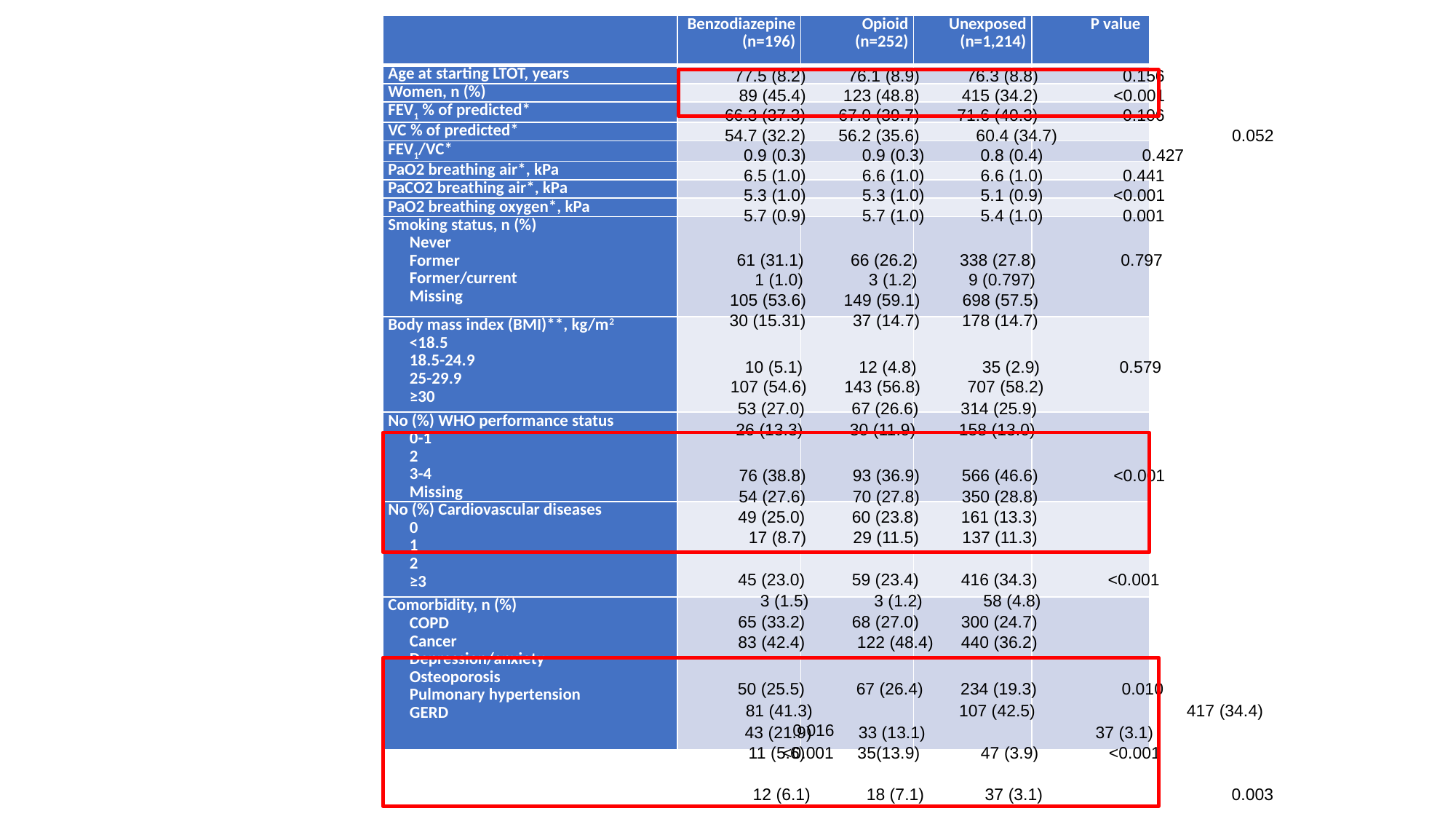

|  | Benzodiazepine (n=196) | Opioid (n=252) | Unexposed (n=1,214) | P value |
| --- | --- | --- | --- | --- |
| Age at starting LTOT, years |  |  |  |  |
| Women, n (%) |  |  |  |  |
| FEV1 % of predicted\* |  |  |  |  |
| VC % of predicted\* |  |  |  |  |
| FEV1/VC\* |  |  |  |  |
| PaO2 breathing air\*, kPa |  |  |  |  |
| PaCO2 breathing air\*, kPa |  |  |  |  |
| PaO2 breathing oxygen\*, kPa |  |  |  |  |
| Smoking status, n (%) Never Former Former/current Missing |  |  |  |  |
| Body mass index (BMI)\*\*, kg/m2 <18.5 18.5-24.9 25-29.9 ≥30 |  |  |  |  |
| No (%) WHO performance status 0-1 2 3-4 Missing |  |  |  |  |
| No (%) Cardiovascular diseases 0 1 2 ≥3 |  |  |  |  |
| Comorbidity, n (%) COPD Cancer Depression/anxiety Osteoporosis Pulmonary hypertension GERD |  |  |  |  |
  77.5 (8.2) 	   76.1 (8.9)	     76.3 (8.8)	               0.156
   89 (45.4)	  123 (48.8)	    415 (34.2)	             <0.001

66.3 (37.3)	 67.0 (39.7)  	   71.6 (40.3) 	               0.106
54.7 (32.2)	 56.2 (35.6)            60.4 (34.7)	               0.052
    0.9 (0.3)	      0.9 (0.3)  	        0.8 (0.4)                     0.427
    6.5 (1.0)	      6.6 (1.0) 	        6.6 (1.0) 	               0.441
    5.3 (1.0)	      5.3 (1.0) 	        5.1 (0.9) 	             <0.001
    5.7 (0.9) 	      5.7 (1.0) 	        5.4 (1.0) 	               0.001

61 (31.1) 	 66 (26.2)	 338 (27.8) 	            0.797
 1 (1.0)	  3 (1.2) 	9 (0.797)
 105 (53.6)	  149 (59.1) 	    698 (57.5)
30 (15.31)	   37 (14.7) 	   178 (14.7)
  10 (5.1)	   12 (4.8) 	      35 (2.9)  	            0.579
    107 (54.6)	     143 (56.8) 	        707 (58.2)
  53 (27.0) 	   67 (26.6) 	   314 (25.9)
26 (13.3) 	 30 (11.9) 	 158 (13.0)

   76 (38.8) 	    93 (36.9)	    566 (46.6) 	             <0.001
   54 (27.6)	    70 (27.8) 	    350 (28.8)
49 (25.0)	 60 (23.8) 	 161 (13.3)
    17 (8.7)	   29 (11.5) 	   137 (11.3)
45 (23.0) 	 59 (23.4) 	 416 (34.3) 	         <0.001
      3 (1.5) 	       3 (1.2) 	       58 (4.8)
65 (33.2) 	 68 (27.0) 	 300 (24.7)
83 (42.4)           122 (48.4) 	 440 (36.2)

   50 (25.5)	     67 (26.4) 	    234 (19.3) 	               0.010
          81 (41.3)	         107 (42.5) 	           417 (34.4)                     0.016
        43 (21.9)	         33 (13.1)	             37 (3.1) 	                 <0.001
    11 (5.6)	    35(13.9) 	       47 (3.9) 	           <0.001
        12 (6.1)	         18 (7.1) 	           37 (3.1) 	                 0.003